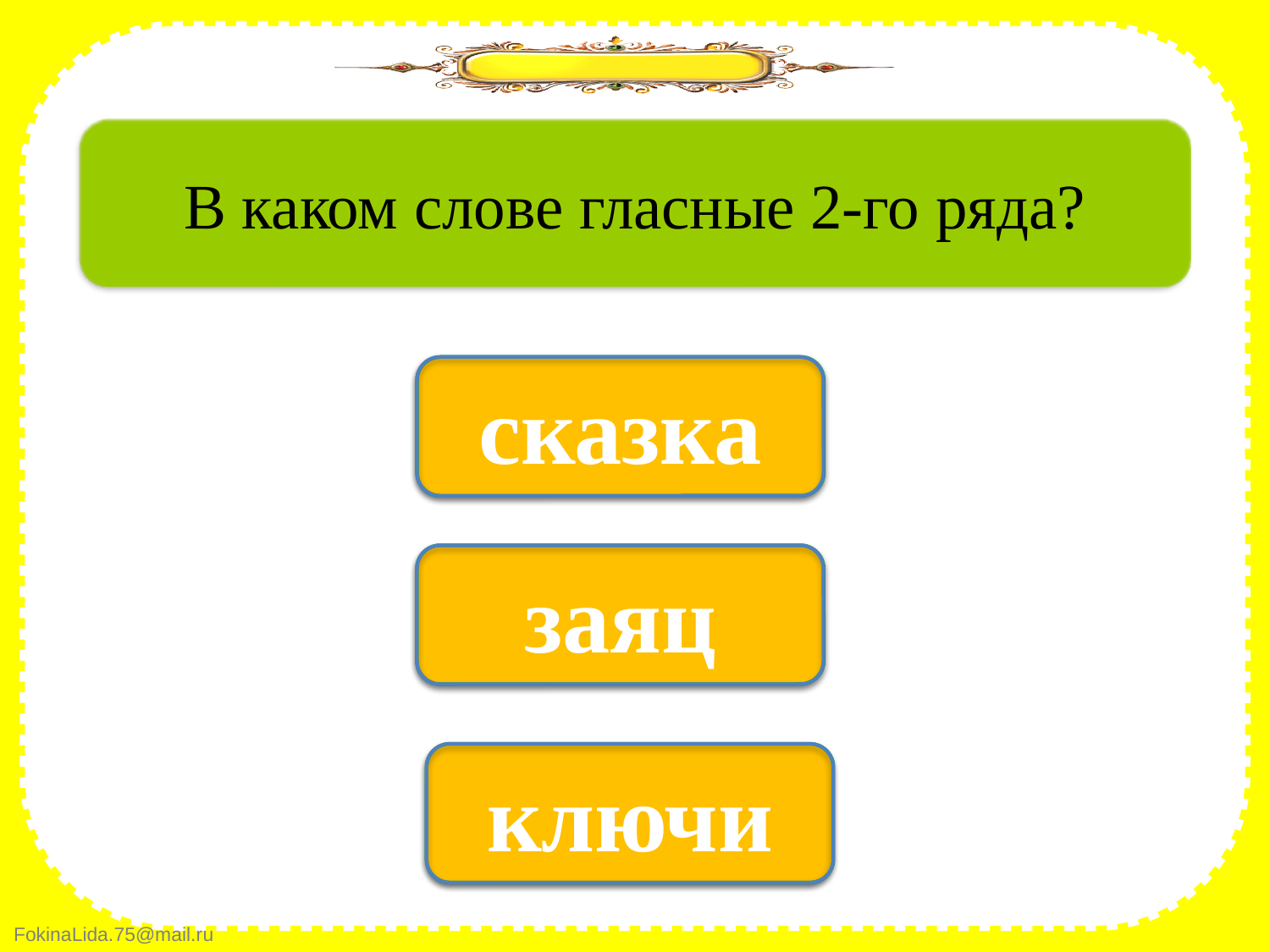

В каком слове гласные 2-го ряда?
нет
сказка

нет
заяц

да
ключи